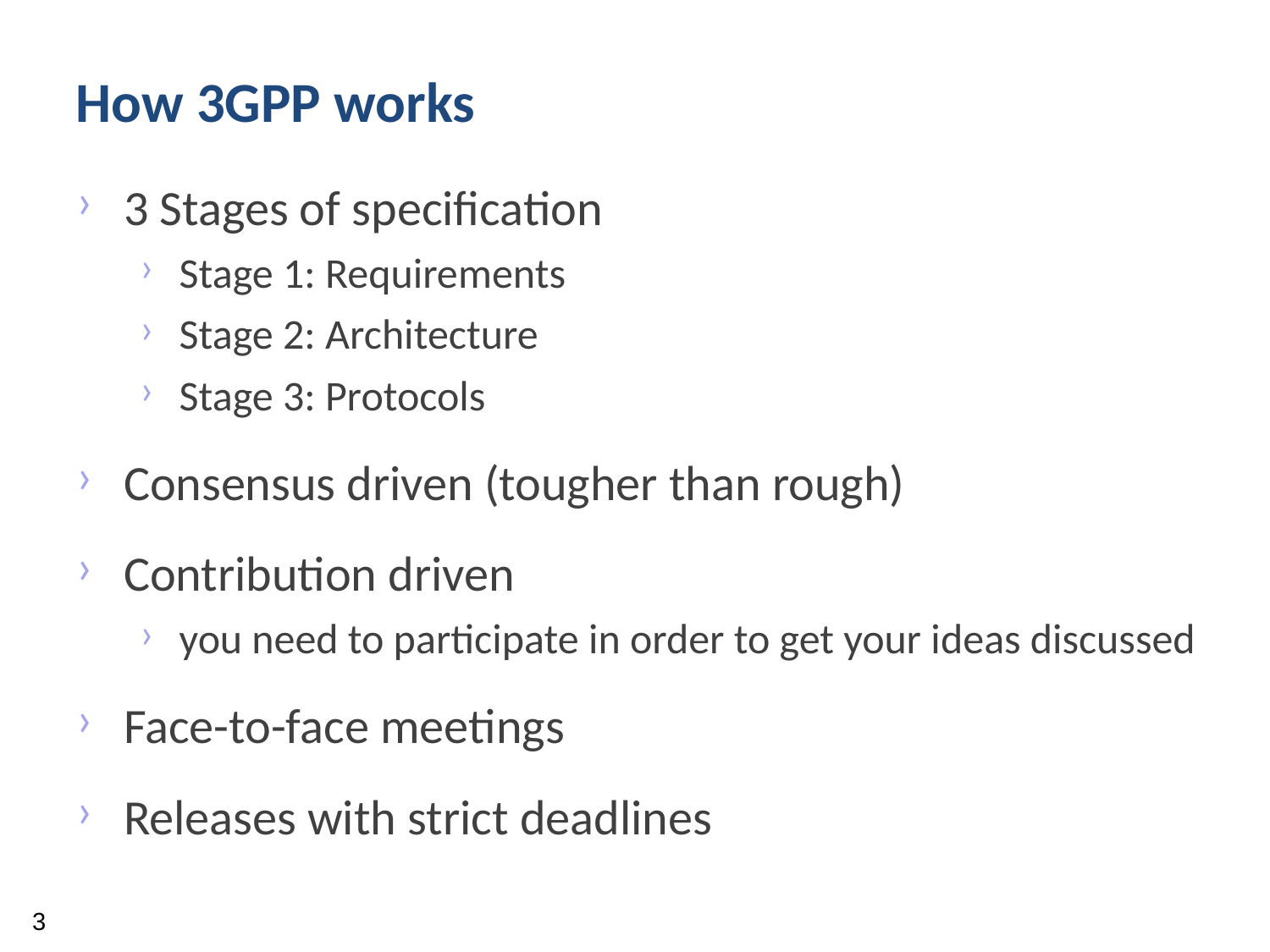

How 3GPP works
3 Stages of specification
Stage 1: Requirements
Stage 2: Architecture
Stage 3: Protocols
Consensus driven (tougher than rough)
Contribution driven
you need to participate in order to get your ideas discussed
Face-to-face meetings
Releases with strict deadlines